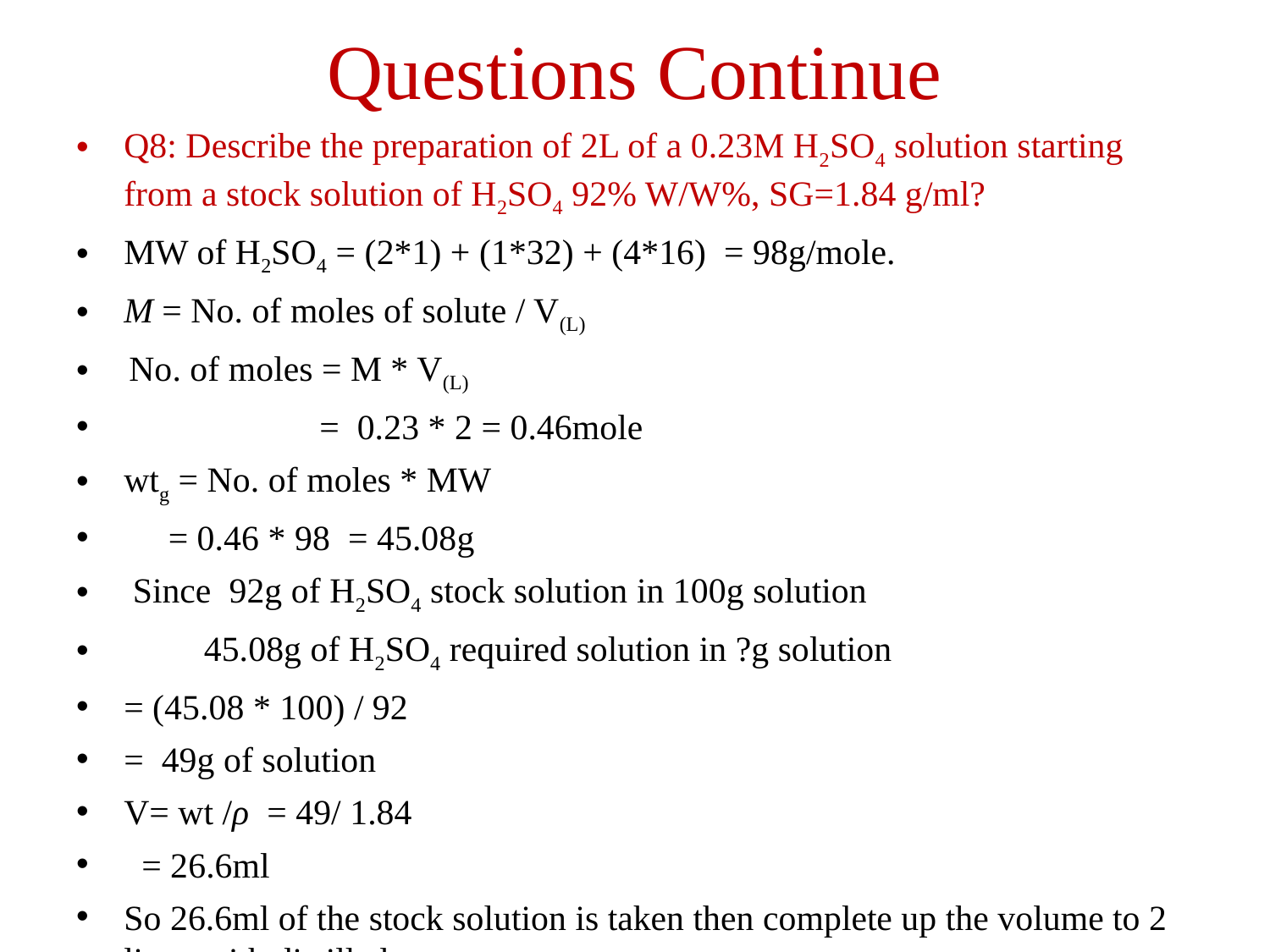

# Questions Continue
Q8: Describe the preparation of 2L of a 0.23M H2SO4 solution starting from a stock solution of H2SO4 92% W/W%, SG=1.84 g/ml?
MW of H2SO4 = (2*1) + (1*32) + (4*16)  = 98g/mole.
M = No. of moles of solute / V(L)
 No. of moles = M * V(L)
                      =  0.23 * 2 = 0.46mole
wtg = No. of moles * MW
     = 0.46 * 98  = 45.08g
 Since  92g of H2SO4 stock solution in 100g solution
         45.08g of H2SO4 required solution in ?g solution
= (45.08 * 100) / 92
=  49g of solution
V= wt /ρ  = 49/ 1.84
  = 26.6ml
So 26.6ml of the stock solution is taken then complete up the volume to 2 liters with distilled water.